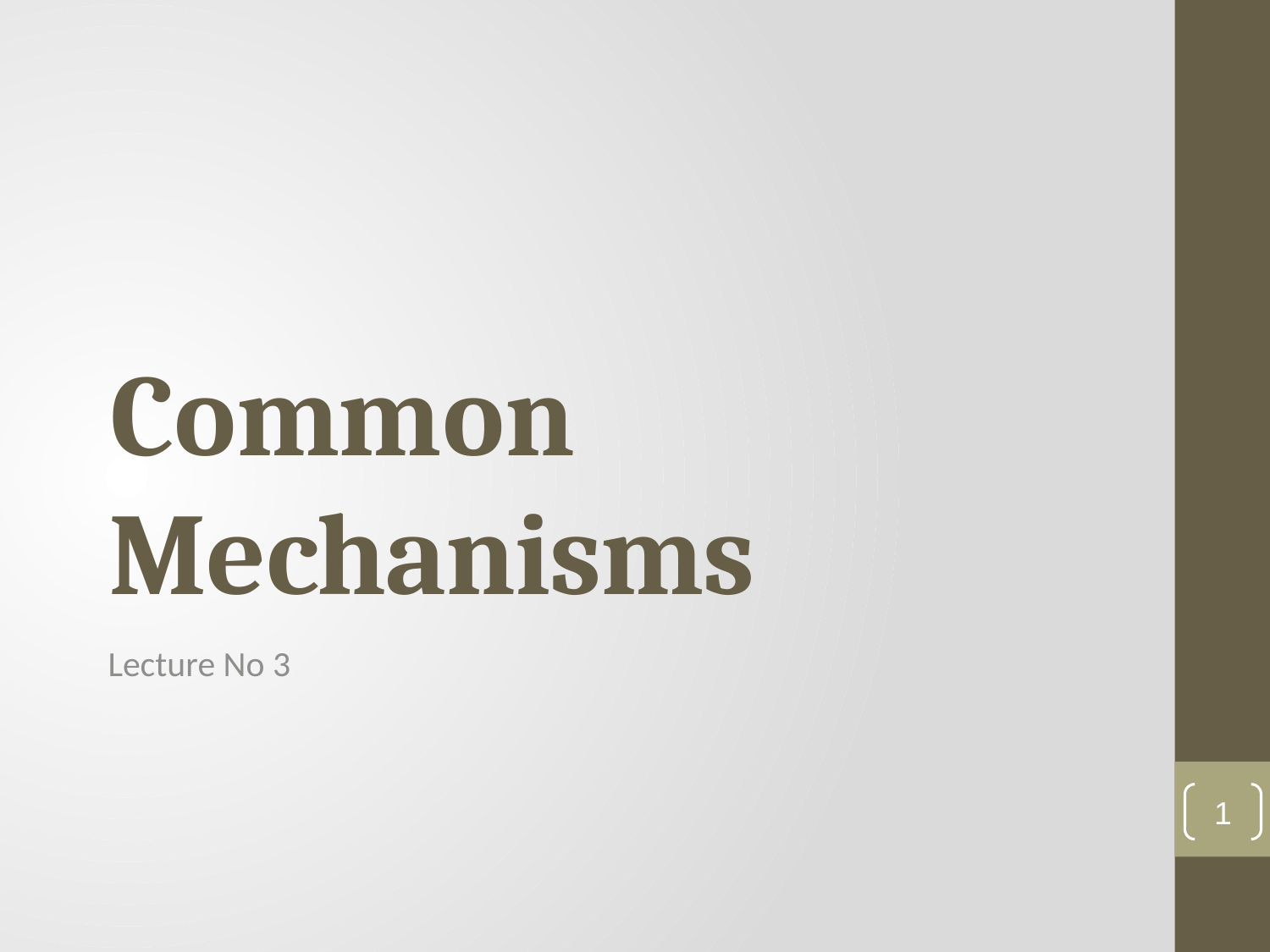

# Common Mechanisms
Lecture No 3
1